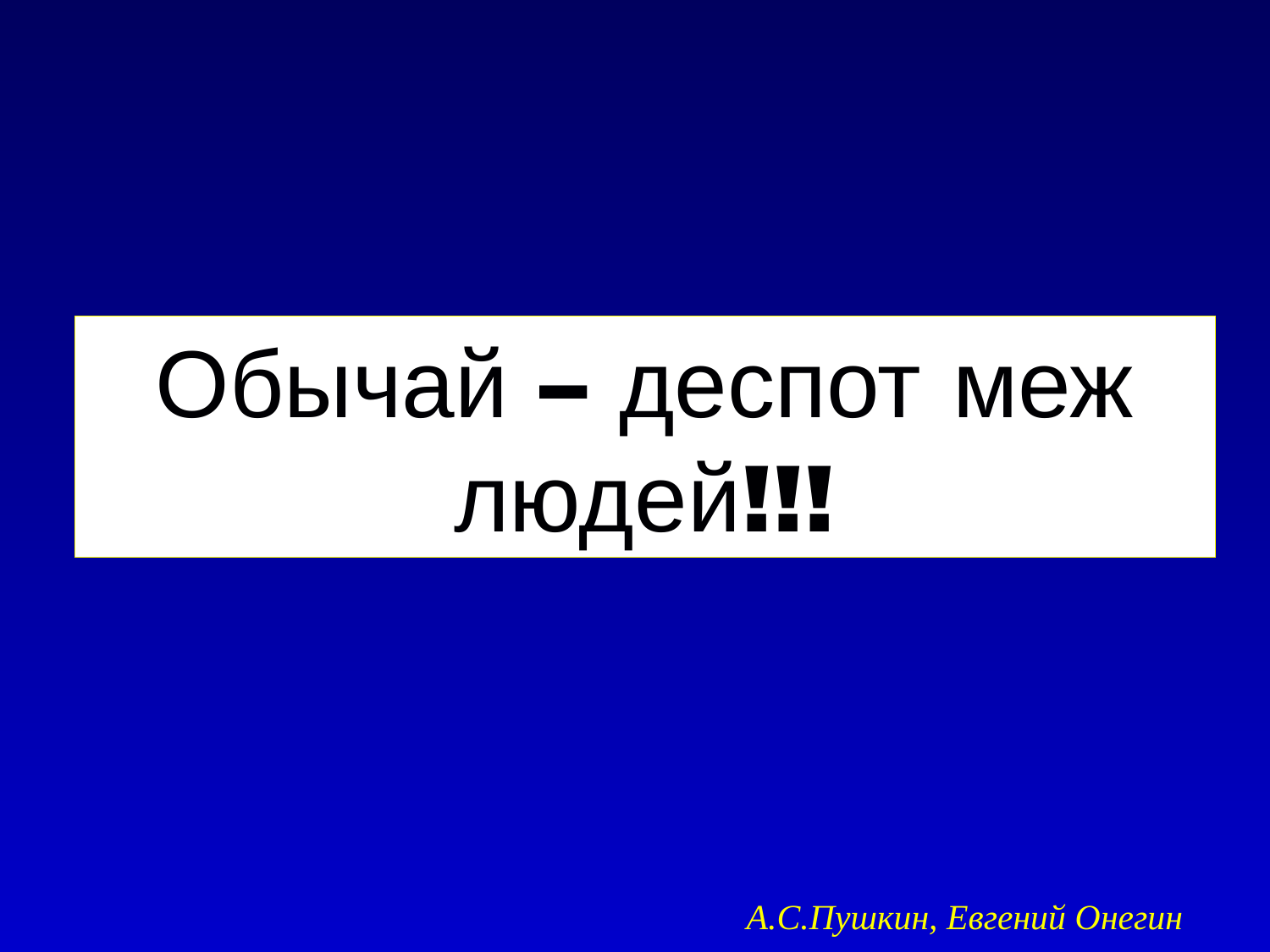

Обычай – деспот меж людей!!!
А.С.Пушкин, Евгений Онегин